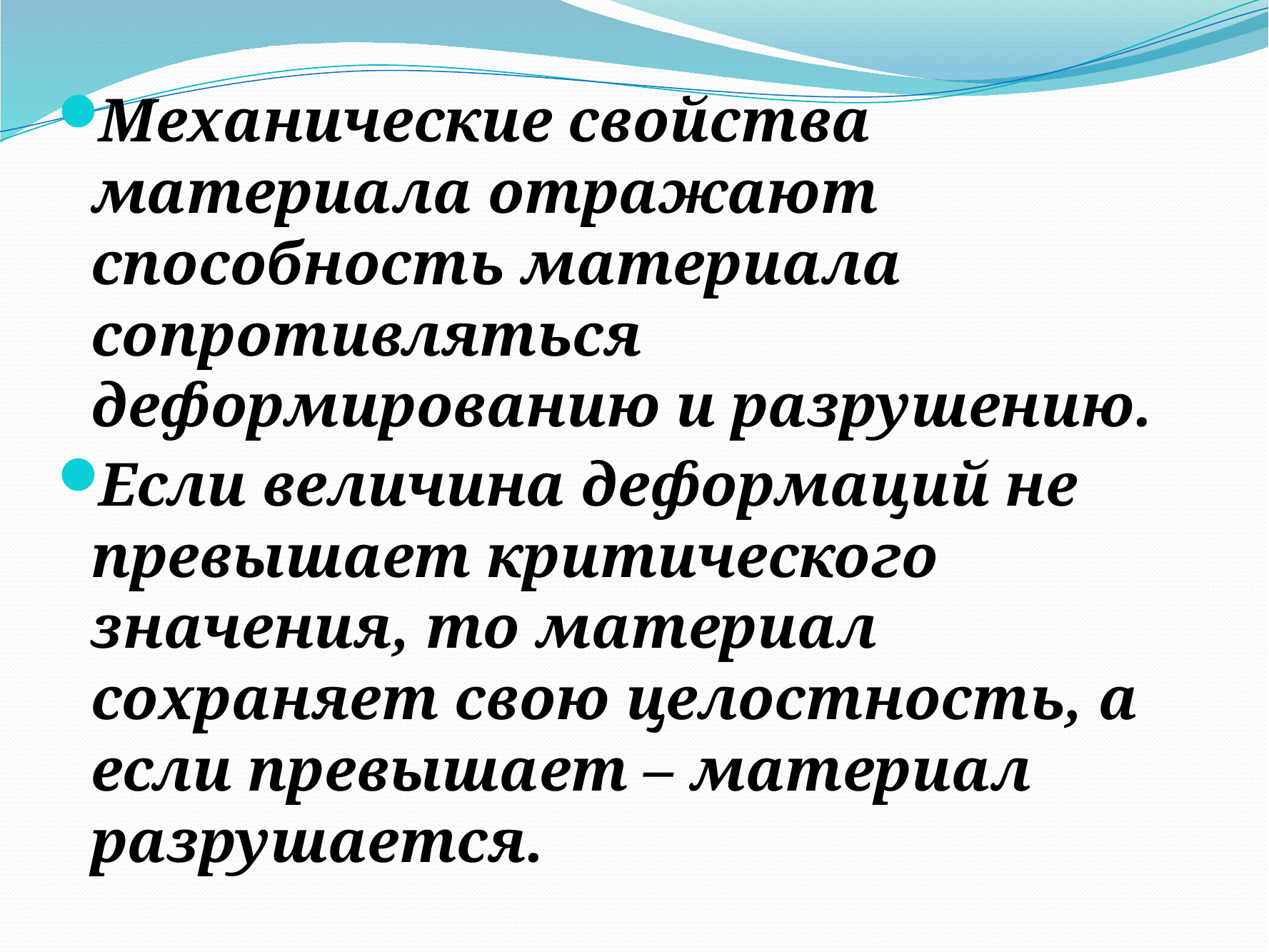

Механические свойства материала отражают способность материала сопротивляться деформированию и разрушению.
Если величина деформаций не превышает критического значения, то материал сохраняет свою целостность, а если превышает – материал разрушается.